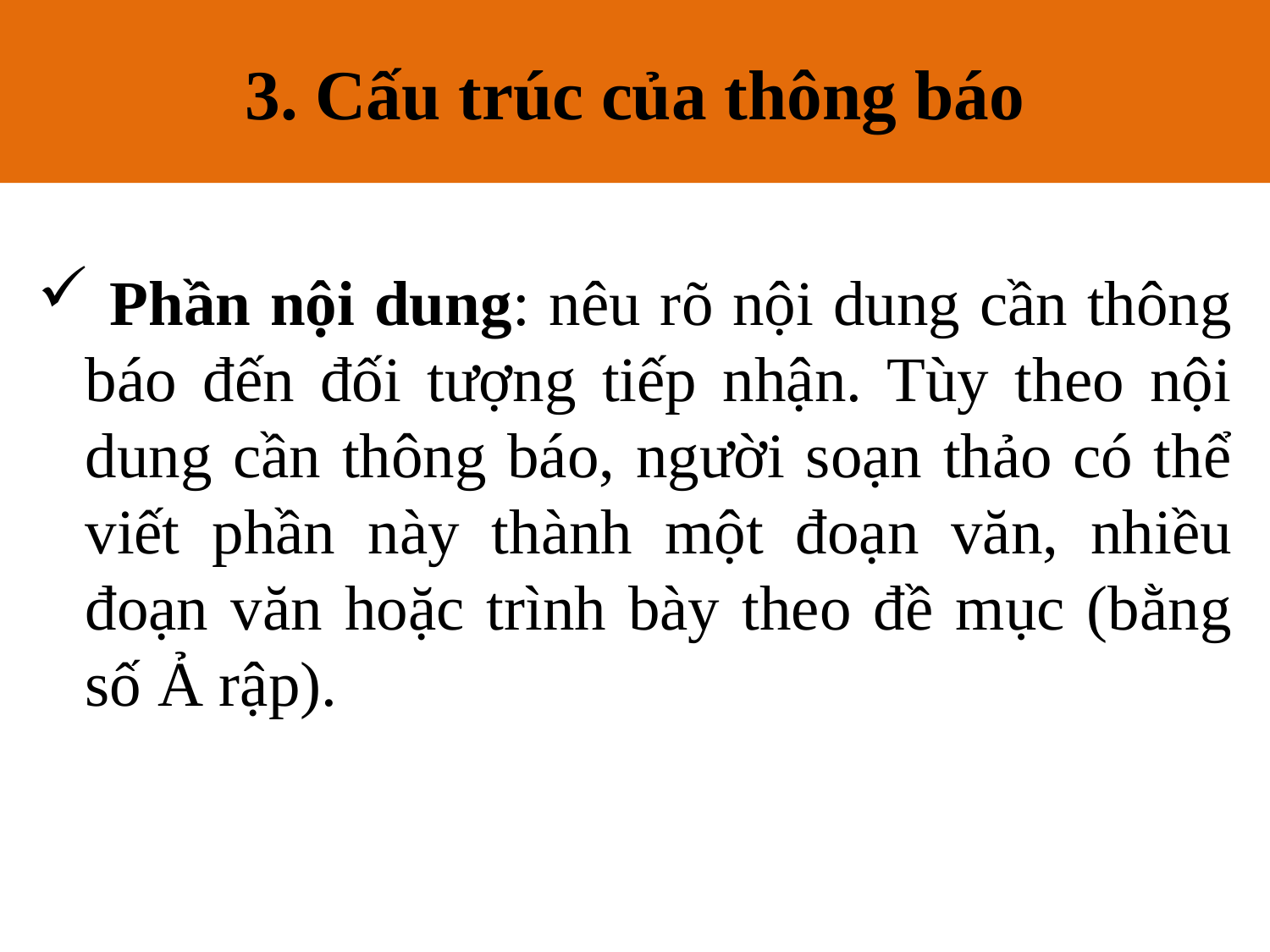

3. Cấu trúc của thông báo
# 3. Cấu trúc của thông báo
 Phần nội dung: nêu rõ nội dung cần thông báo đến đối tượng tiếp nhận. Tùy theo nội dung cần thông báo, người soạn thảo có thể viết phần này thành một đoạn văn, nhiều đoạn văn hoặc trình bày theo đề mục (bằng số Ả rập).